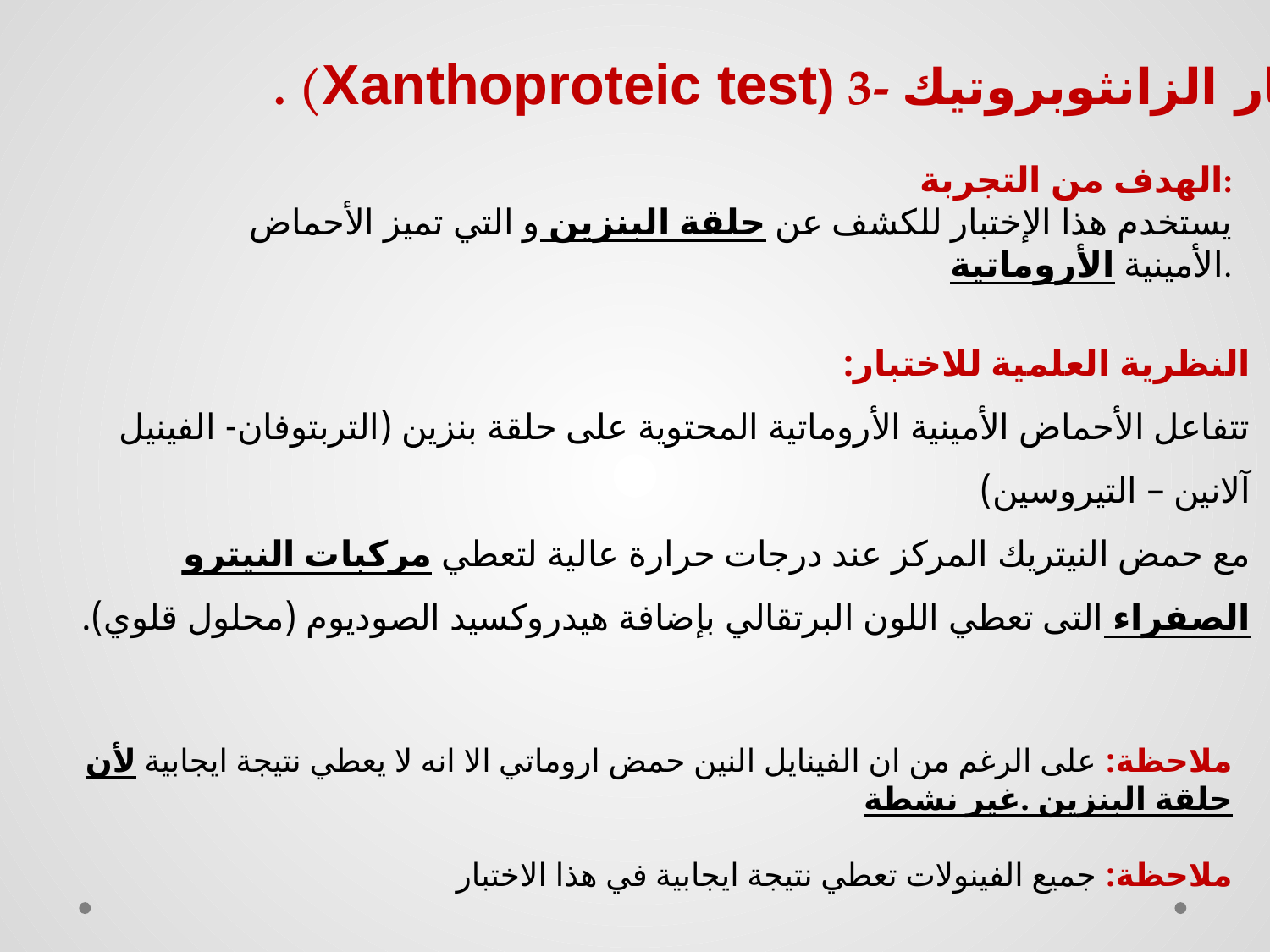

. (Xanthoproteic test) 3- اختبار الزانثوبروتيك
الهدف من التجربة:
يستخدم هذا الإختبار للكشف عن حلقة البنزين و التي تميز الأحماض الأمينية الأروماتية.
النظرية العلمية للاختبار:
تتفاعل الأحماض الأمينية الأروماتية المحتوية على حلقة بنزين (التربتوفان- الفينيل آلانين – التيروسين)
مع حمض النيتريك المركز عند درجات حرارة عالية لتعطي مركبات النيترو الصفراء التى تعطي اللون البرتقالي بإضافة هيدروكسيد الصوديوم (محلول قلوي).
ملاحظة: على الرغم من ان الفينايل النين حمض اروماتي الا انه لا يعطي نتيجة ايجابية لأن حلقة البنزين .غير نشطة

ملاحظة: جميع الفينولات تعطي نتيجة ايجابية في هذا الاختبار